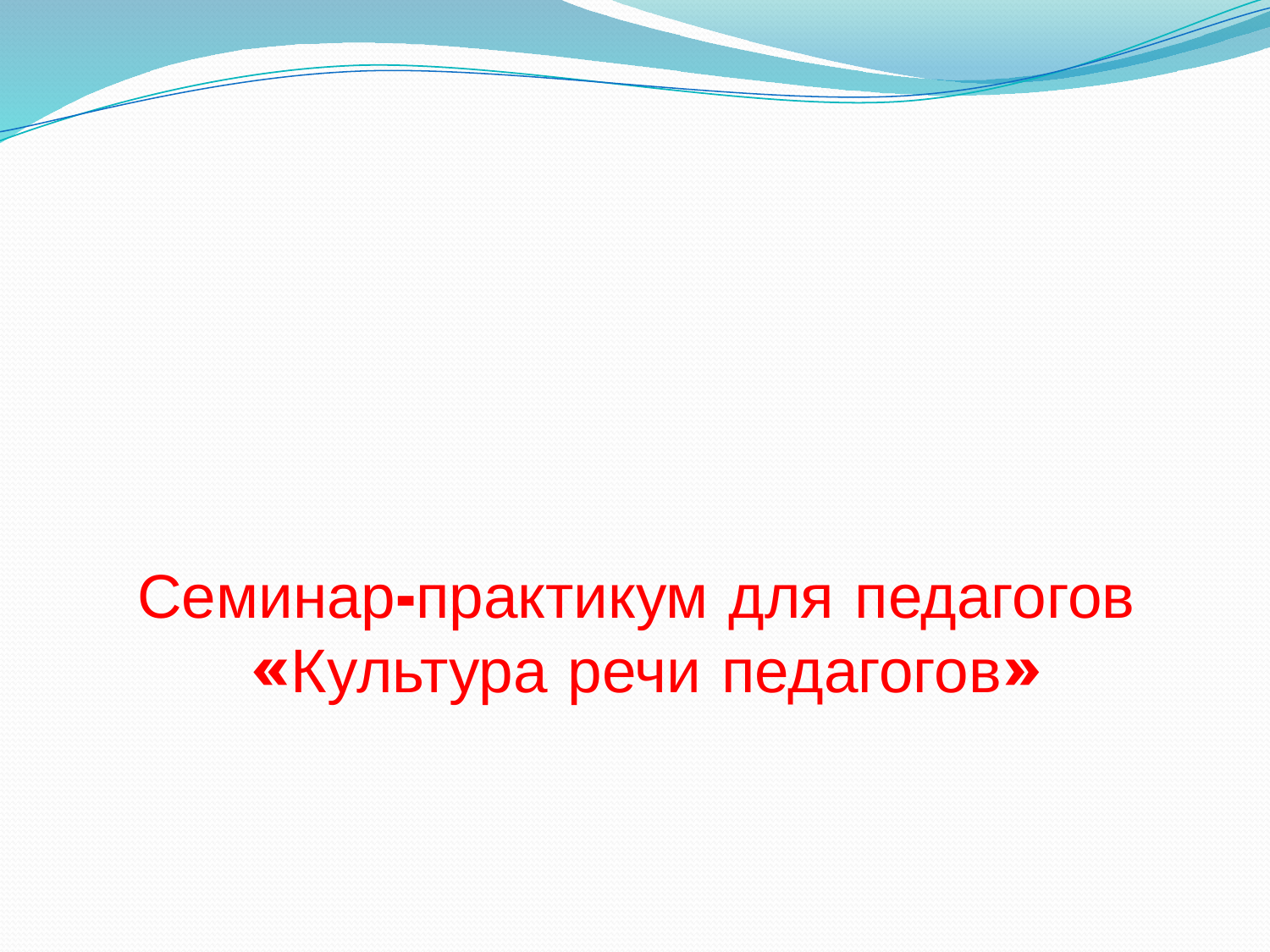

# Семинар-практикум для педагогов «Культура речи педагогов»